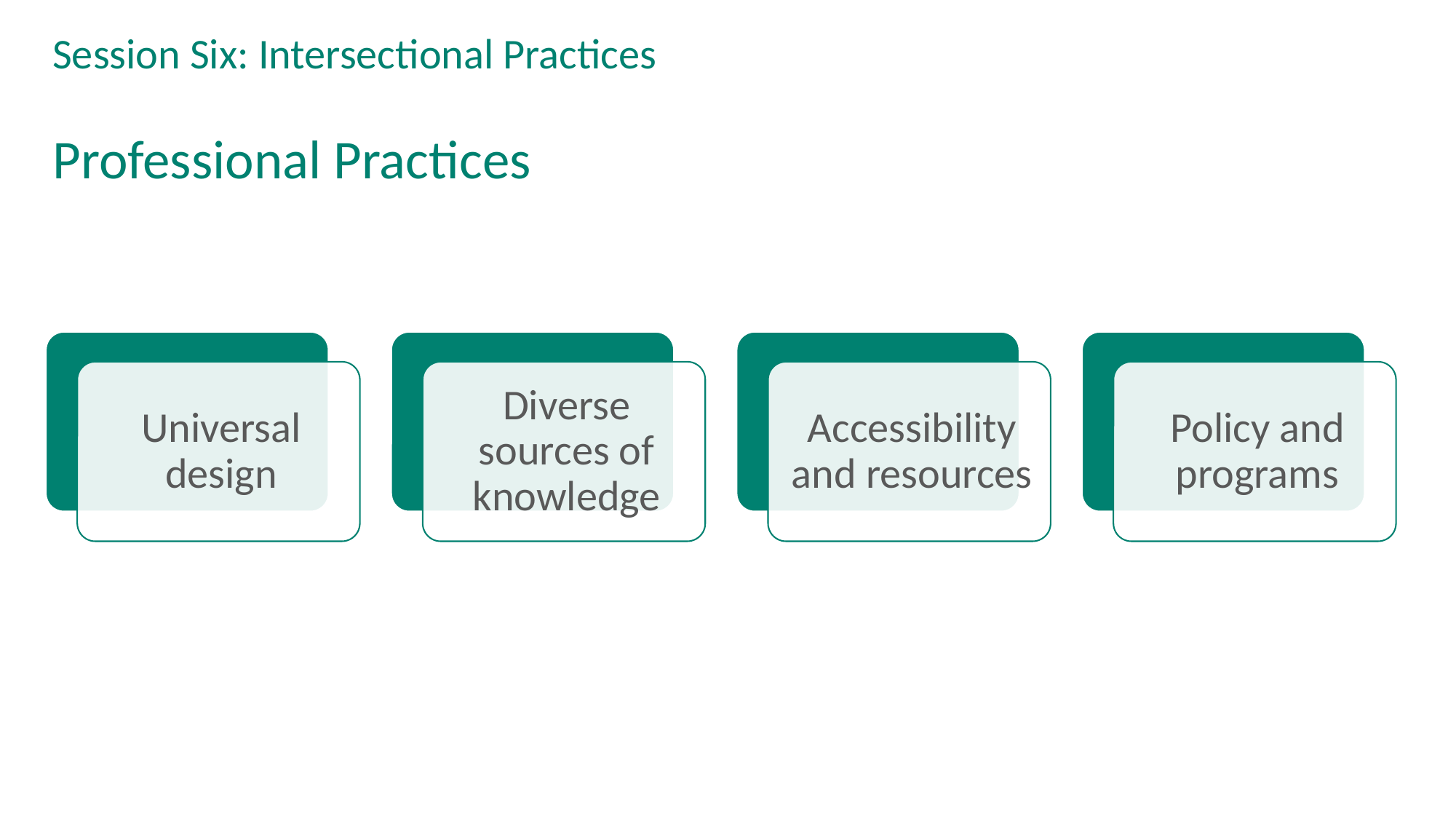

# Session Six: Intersectional Practices
Professional Practices
Universal design
Diverse sources of knowledge
Accessibility and resources
Policy and programs